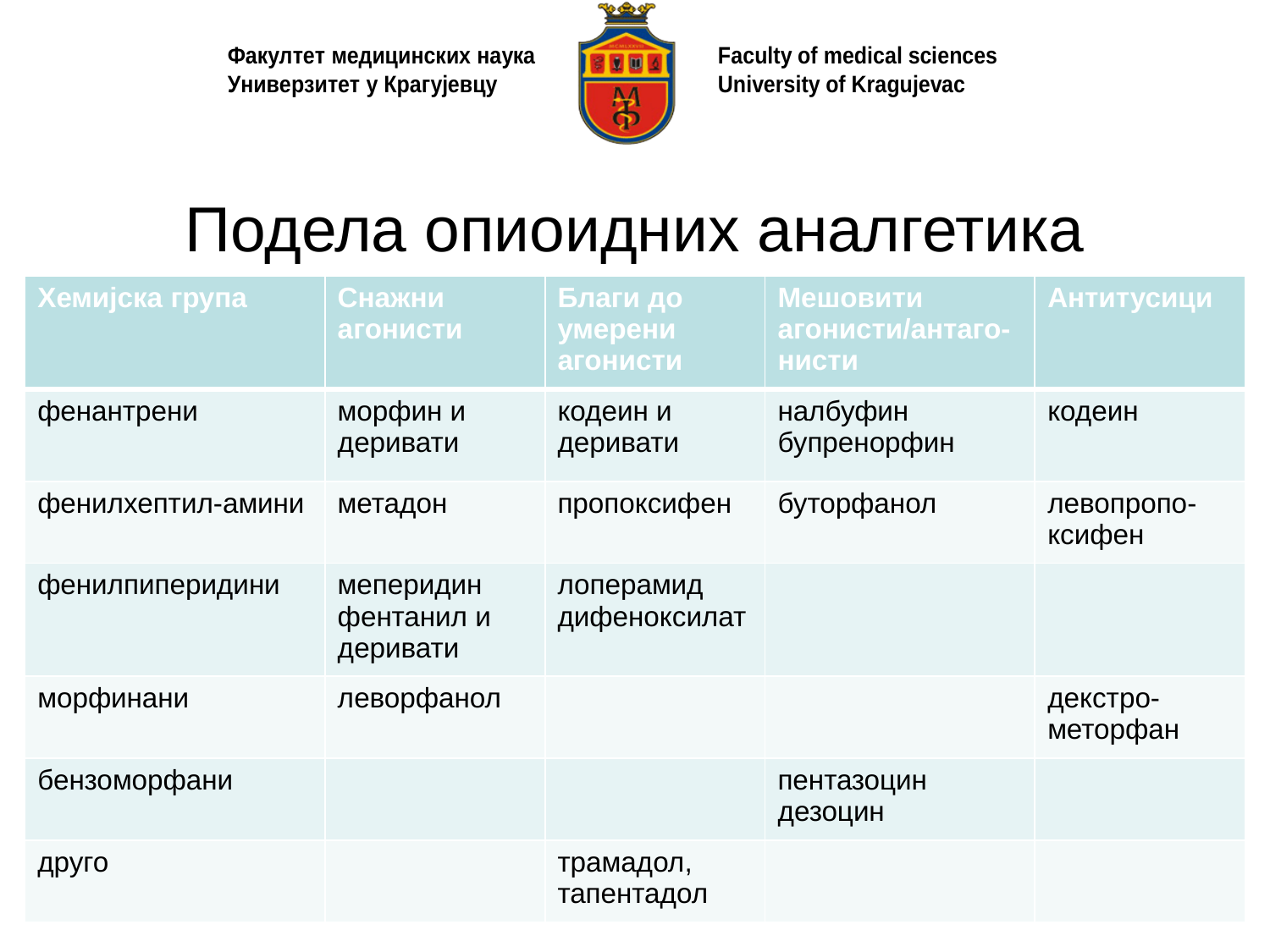

# Подела опиоидних аналгетика
| Хемијска група | Снажни агонисти | Благи до умерени агонисти | Мешовити агонисти/антаго- нисти | Антитусици |
| --- | --- | --- | --- | --- |
| фенантрени | морфин и деривати | кодеин и деривати | налбуфин бупренорфин | кодеин |
| фенилхептил-амини | метадон | пропоксифен | буторфанол | левопропо-ксифен |
| фенилпиперидини | меперидин фентанил и деривати | лоперамид дифеноксилат |  |  |
| морфинани | леворфанол |  |  | декстро-меторфан |
| бензоморфани |  |  | пентазоцин дезоцин |  |
| друго |  | трамадол, тапентадол |  |  |